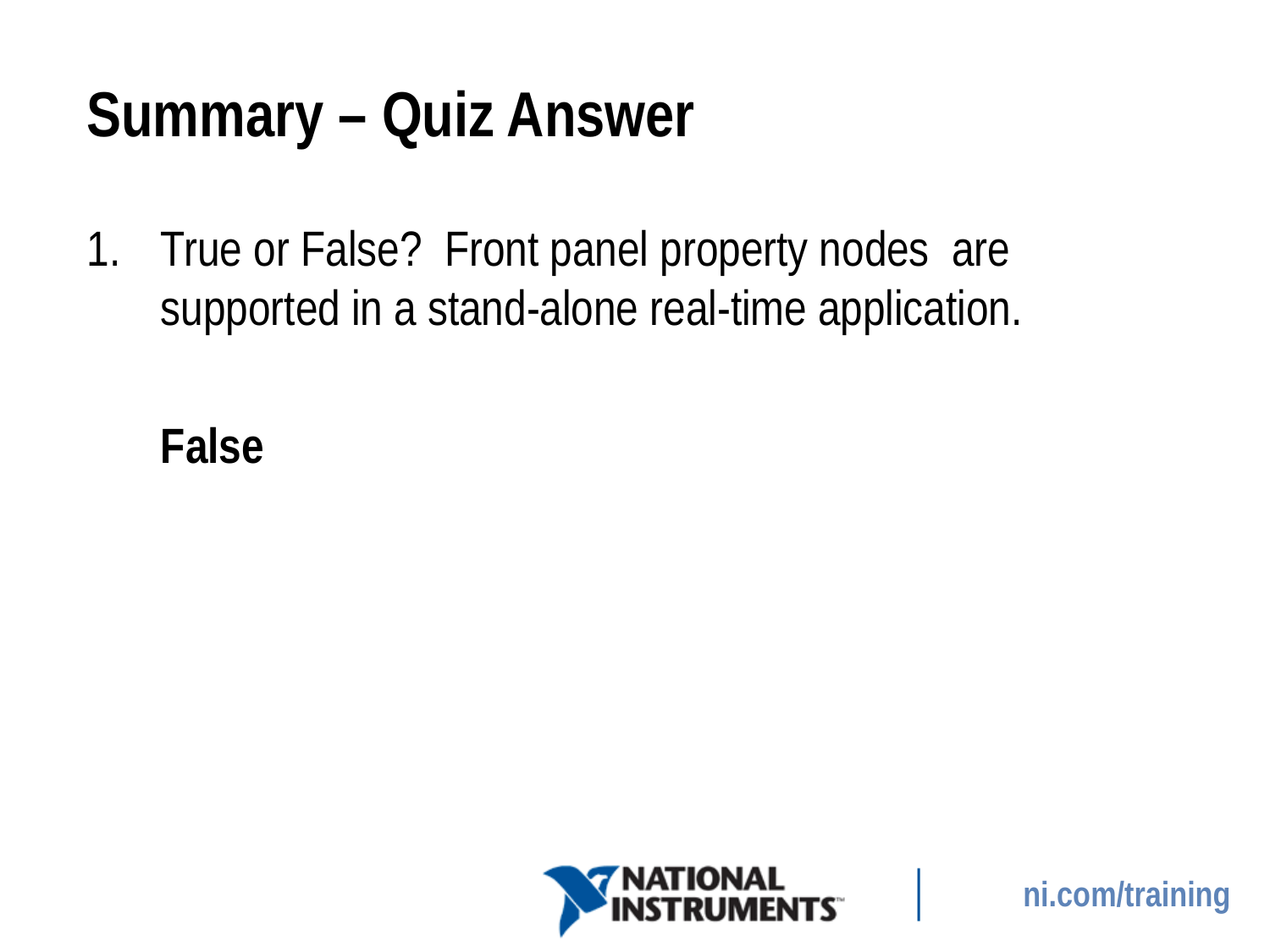

# Summary – Quiz Answer
True or False?  Front panel property nodes  are supported in a stand-alone real-time application.

	False